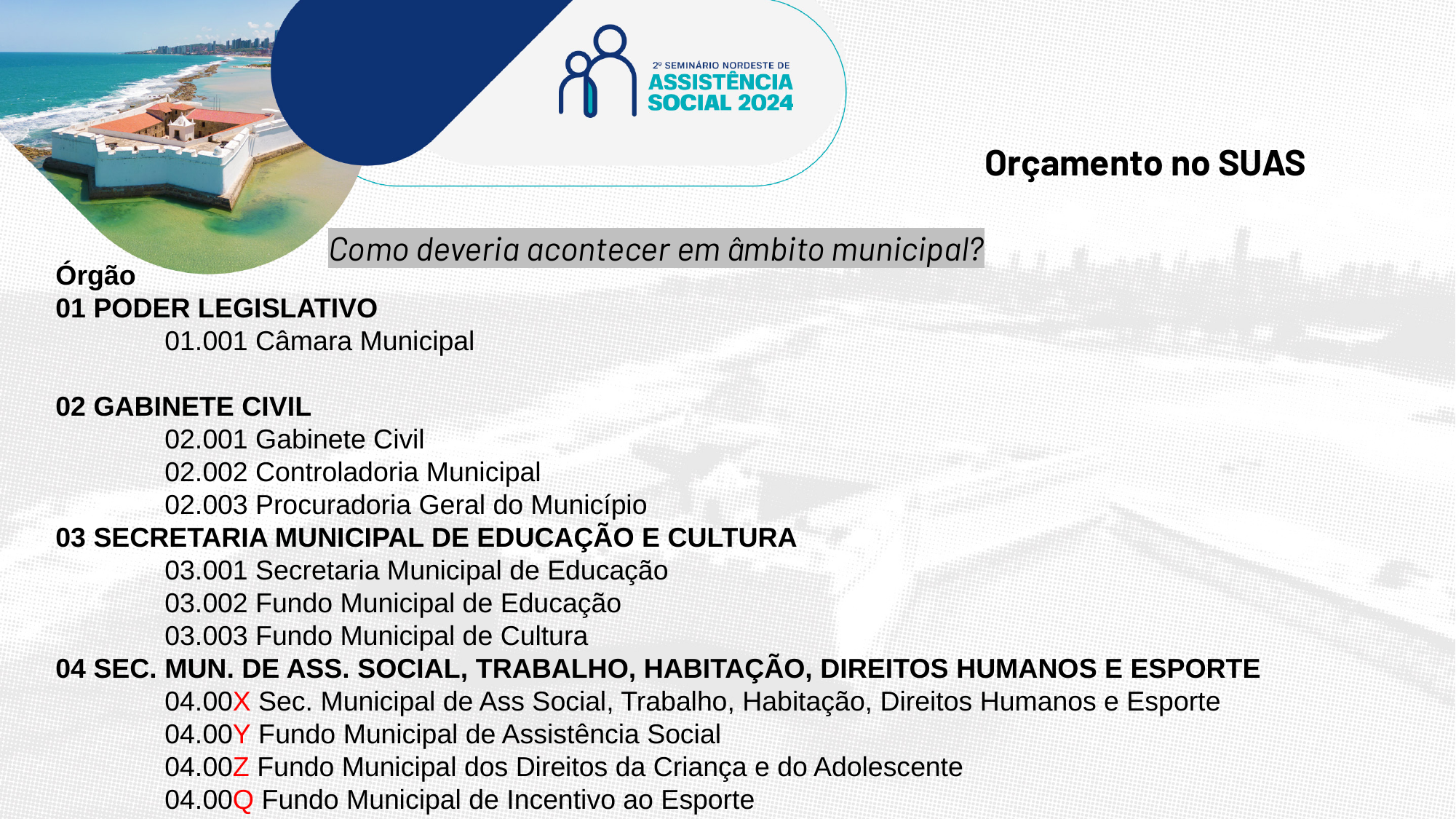

Orçamento no SUAS
Como deveria acontecer em âmbito municipal?
Órgão
01 PODER LEGISLATIVO
	01.001 Câmara Municipal

02 GABINETE CIVIL
	02.001 Gabinete Civil
	02.002 Controladoria Municipal
	02.003 Procuradoria Geral do Município
03 SECRETARIA MUNICIPAL DE EDUCAÇÃO E CULTURA
	03.001 Secretaria Municipal de Educação
	03.002 Fundo Municipal de Educação
	03.003 Fundo Municipal de Cultura
04 SEC. MUN. DE ASS. SOCIAL, TRABALHO, HABITAÇÃO, DIREITOS HUMANOS E ESPORTE
	04.00X Sec. Municipal de Ass Social, Trabalho, Habitação, Direitos Humanos e Esporte
	04.00Y Fundo Municipal de Assistência Social
	04.00Z Fundo Municipal dos Direitos da Criança e do Adolescente
	04.00Q Fundo Municipal de Incentivo ao Esporte